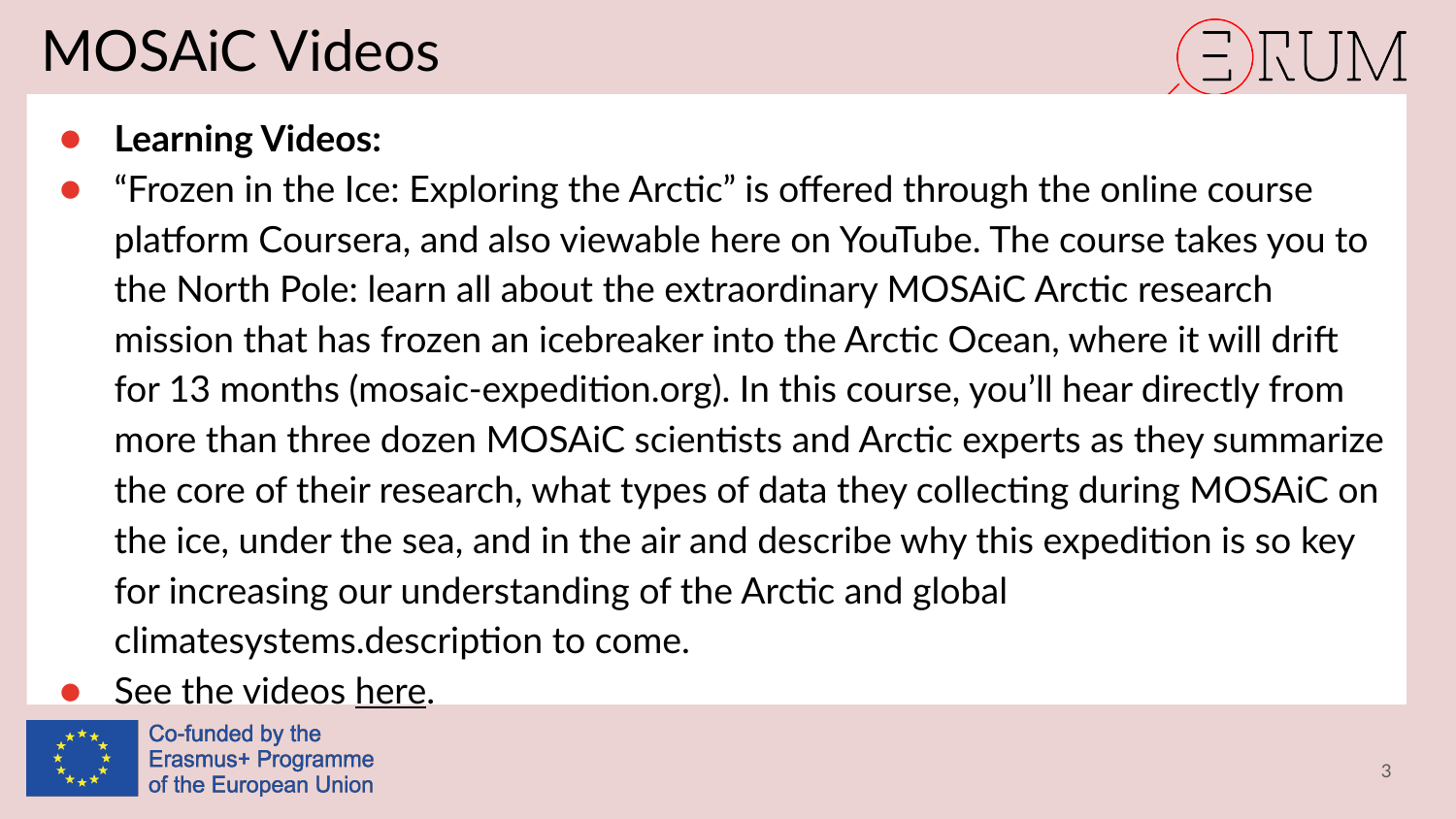

# MOSAiC Videos
Learning Videos:
“Frozen in the Ice: Exploring the Arctic” is offered through the online course platform Coursera, and also viewable here on YouTube. The course takes you to the North Pole: learn all about the extraordinary MOSAiC Arctic research mission that has frozen an icebreaker into the Arctic Ocean, where it will drift for 13 months (mosaic-expedition.org). In this course, you’ll hear directly from more than three dozen MOSAiC scientists and Arctic experts as they summarize the core of their research, what types of data they collecting during MOSAiC on the ice, under the sea, and in the air and describe why this expedition is so key for increasing our understanding of the Arctic and global climatesystems.description to come.
See the videos here.

3